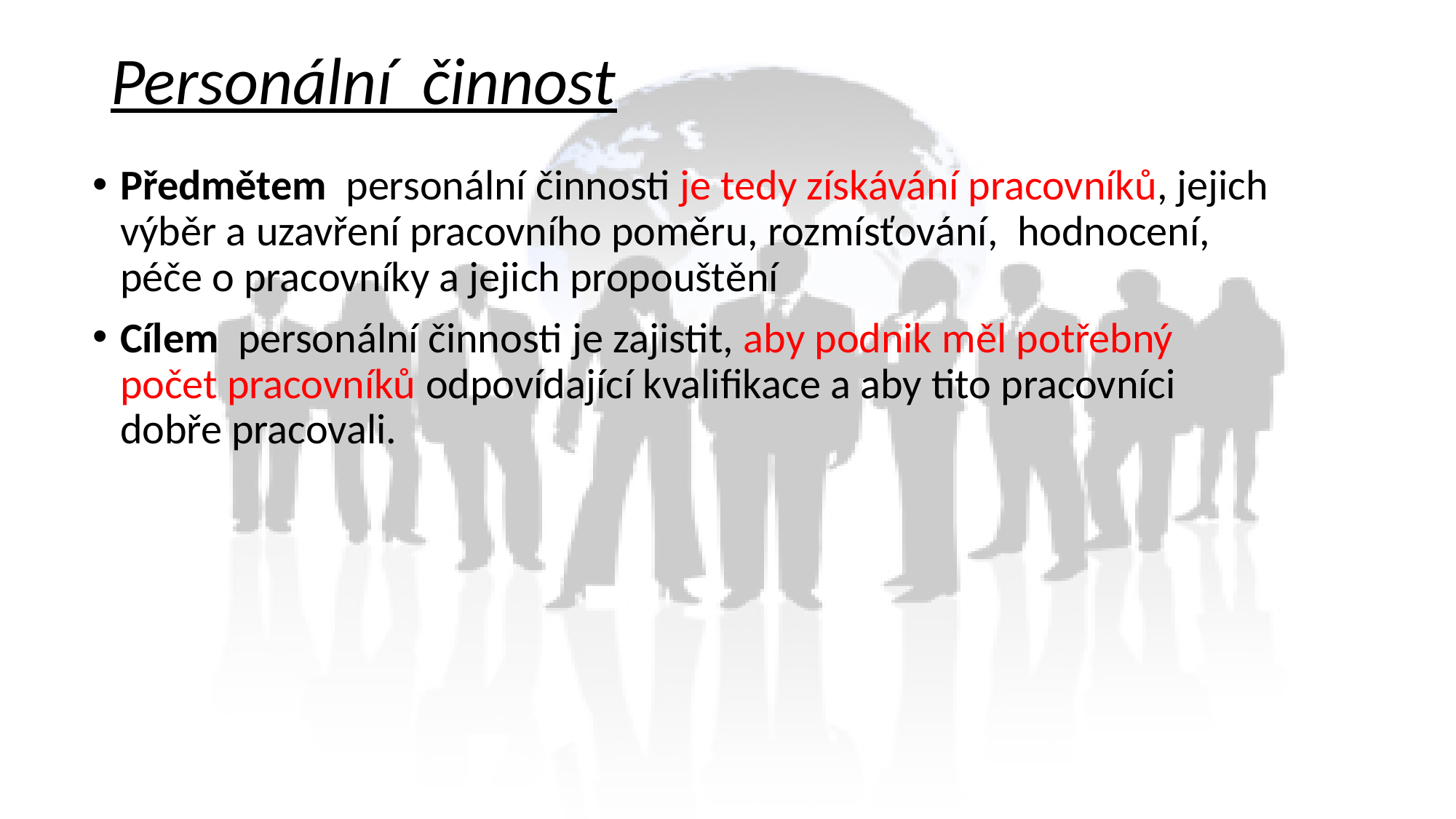

# Personální  činnost
Předmětem  personální činnosti je tedy získávání pracovníků, jejich výběr a uzavření pracovního poměru, rozmísťování,  hodnocení, péče o pracovníky a jejich propouštění
Cílem  personální činnosti je zajistit, aby podnik měl potřebný počet pracovníků odpovídající kvalifikace a aby tito pracovníci dobře pracovali.